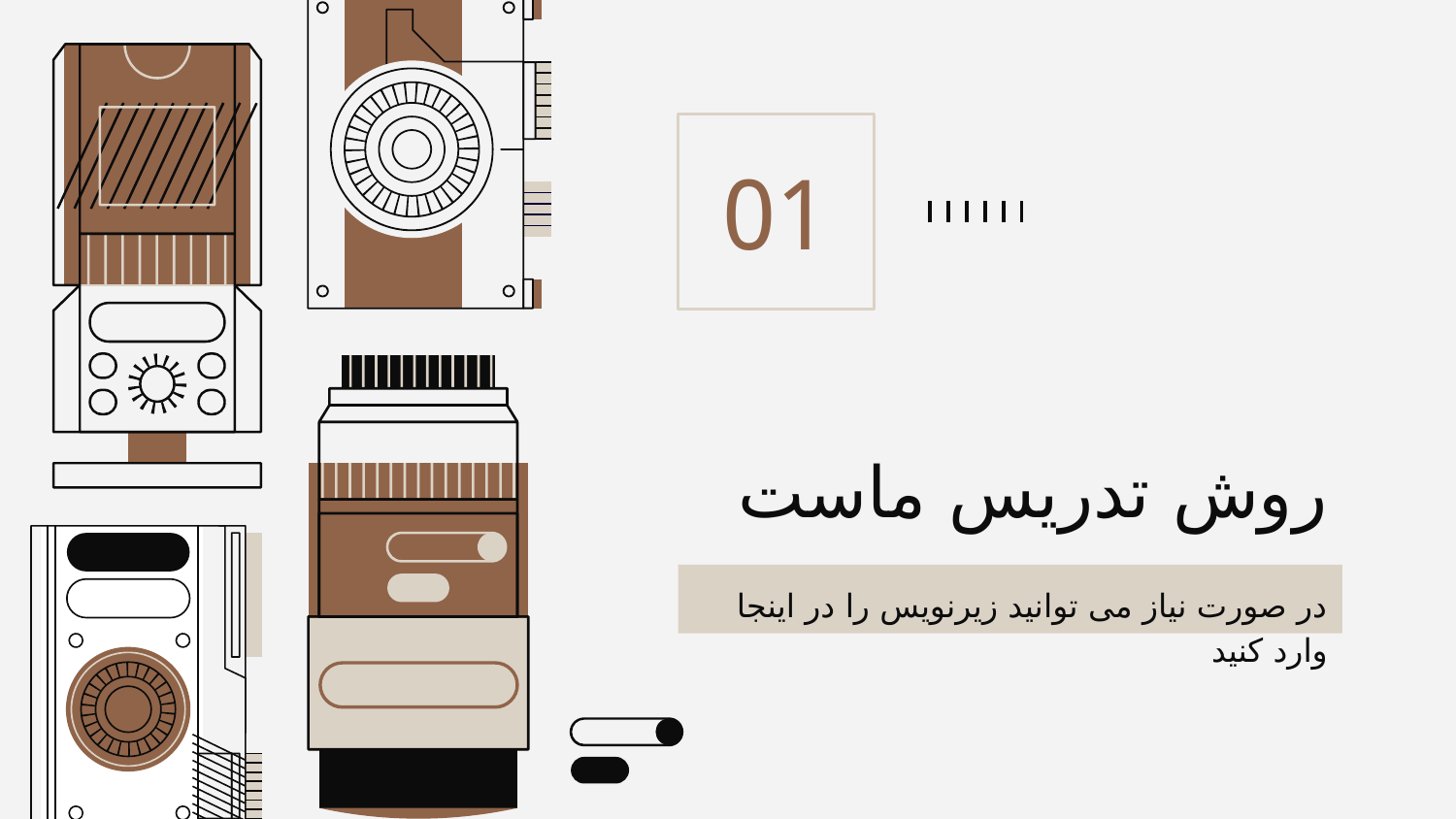

01

# روش تدریس ماست

در صورت نیاز می توانید زیرنویس را در اینجا وارد کنید